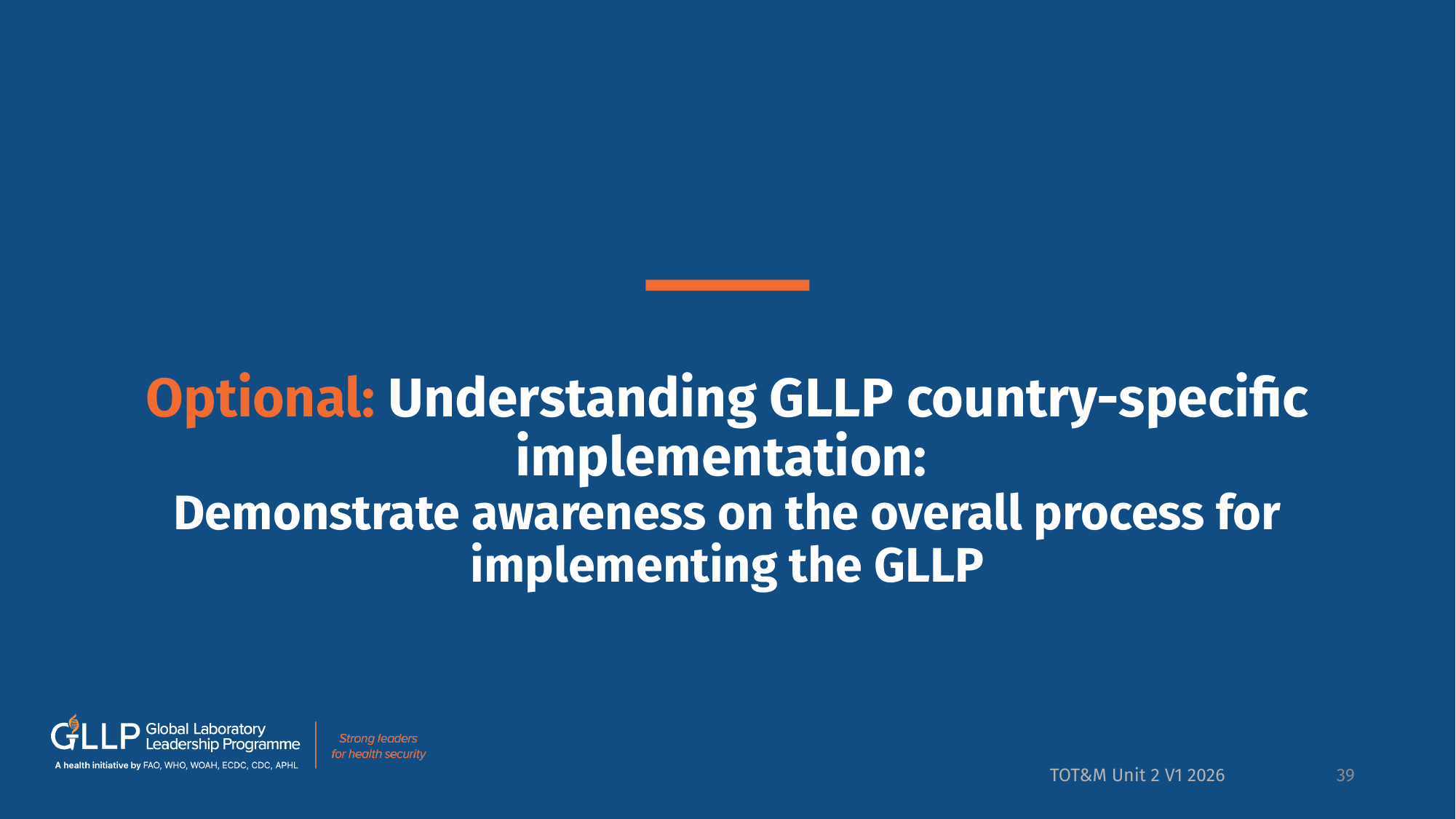

# Optional: Understanding GLLP country-specific implementation: Demonstrate awareness on the overall process for implementing the GLLP
TOT&M Unit 2 V1 2026
39